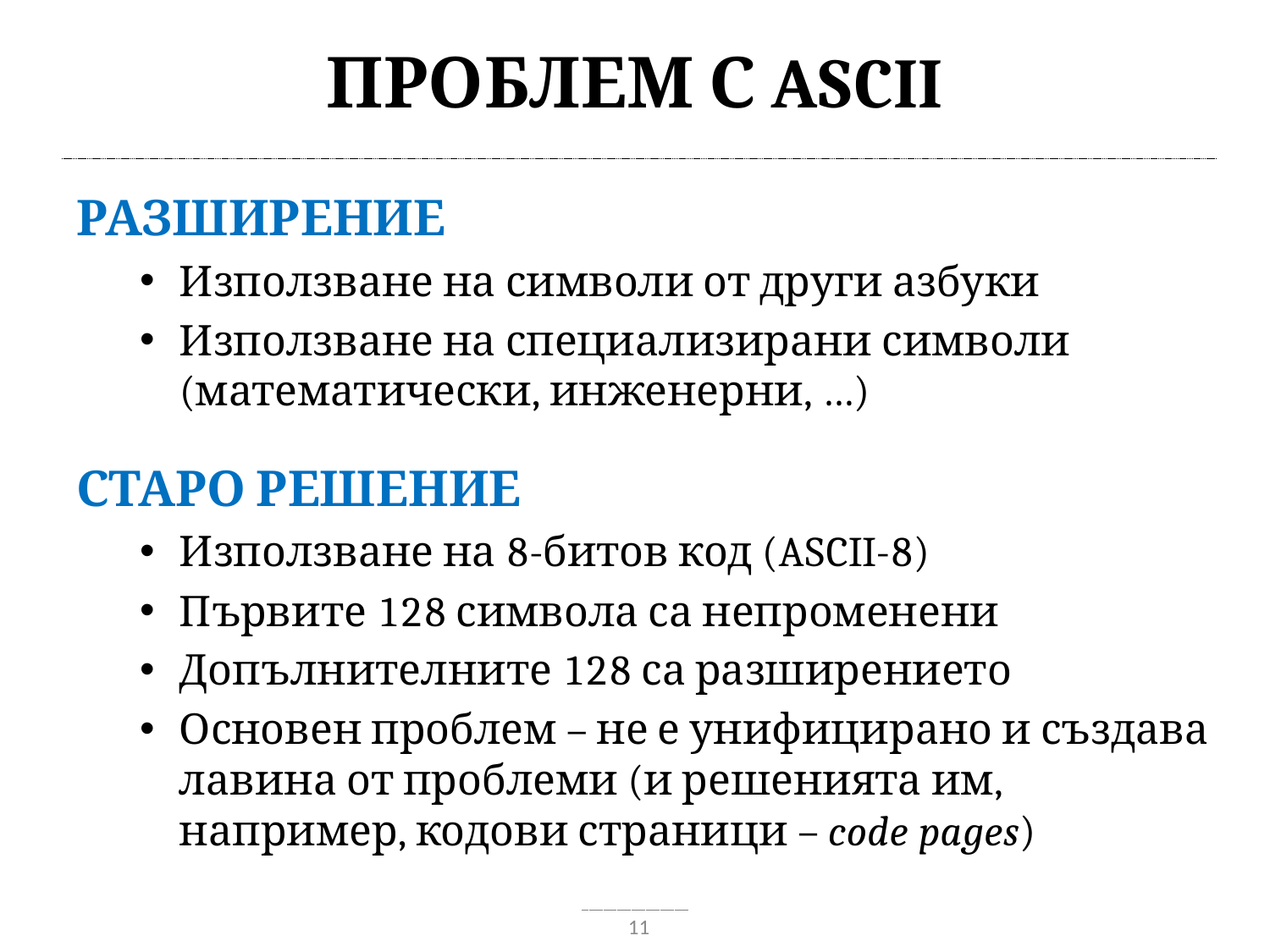

# Проблем с ASCII
Разширение
Използване на символи от други азбуки
Използване на специализирани символи (математически, инженерни, …)
Старо решение
Използване на 8-битов код (ASCII-8)
Първите 128 символа са непроменени
Допълнителните 128 са разширението
Основен проблем – не е унифицирано и създава лавина от проблеми (и решенията им, например, кодови страници – code pages)
11